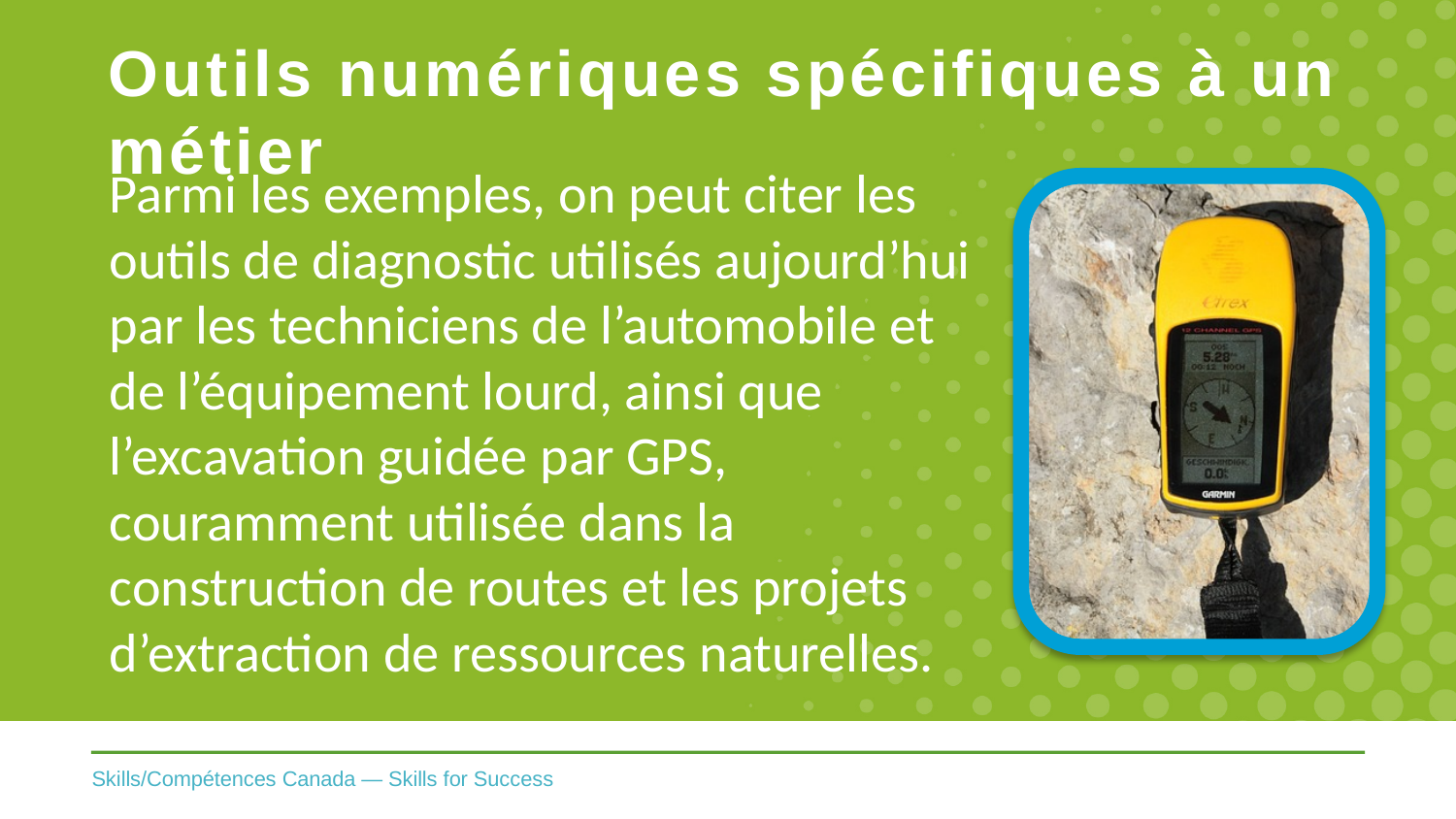

# Outils numériques spécifiques à un métier
Parmi les exemples, on peut citer les outils de diagnostic utilisés aujourd’hui par les techniciens de l’automobile et de l’équipement lourd, ainsi que l’excavation guidée par GPS, couramment utilisée dans la construction de routes et les projets d’extraction de ressources naturelles.